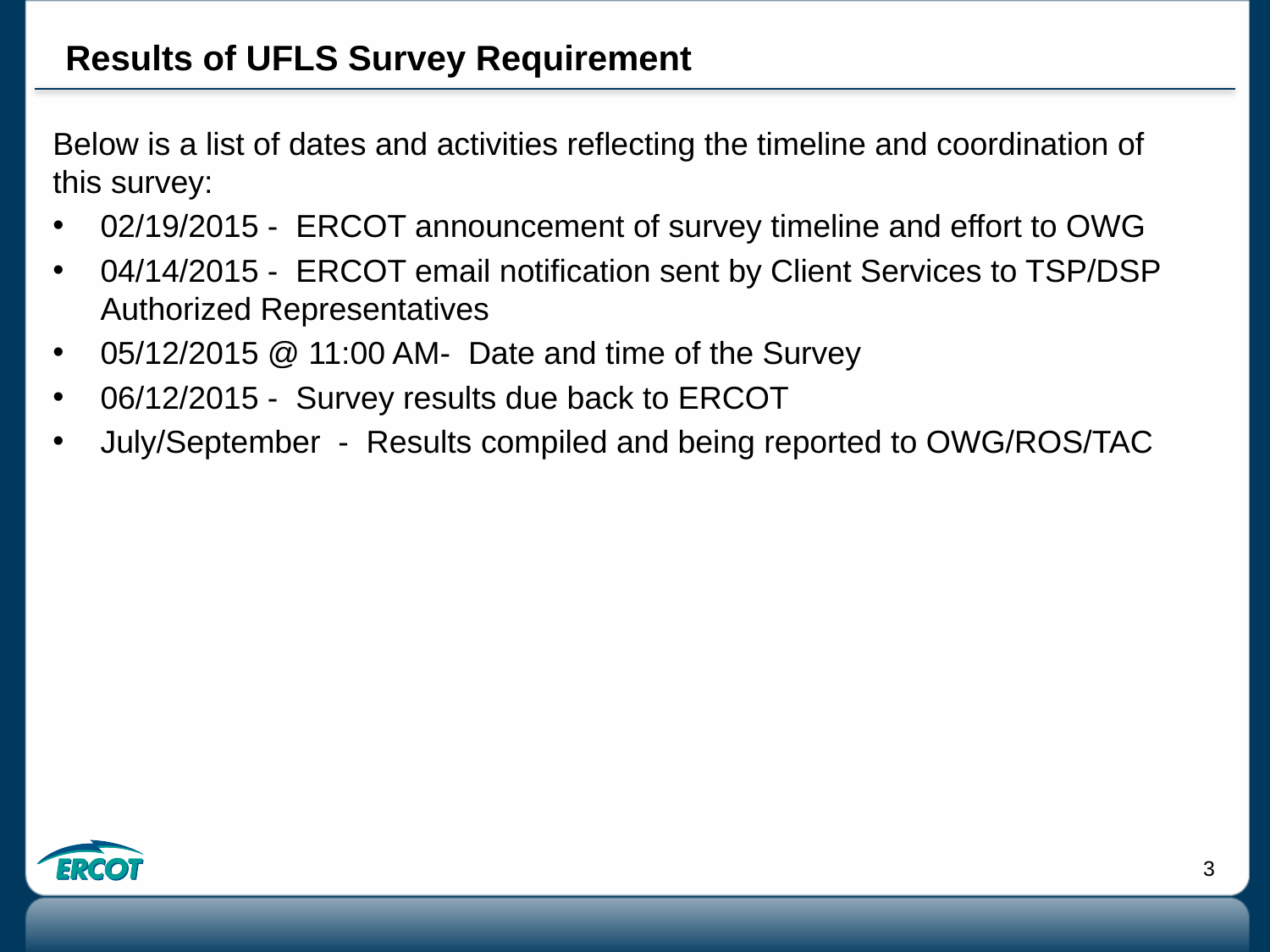

# Results of UFLS Survey Requirement
Below is a list of dates and activities reflecting the timeline and coordination of this survey:
02/19/2015 -  ERCOT announcement of survey timeline and effort to OWG
04/14/2015 -  ERCOT email notification sent by Client Services to TSP/DSP Authorized Representatives
05/12/2015 @ 11:00 AM-  Date and time of the Survey
06/12/2015 -  Survey results due back to ERCOT
July/September  -  Results compiled and being reported to OWG/ROS/TAC